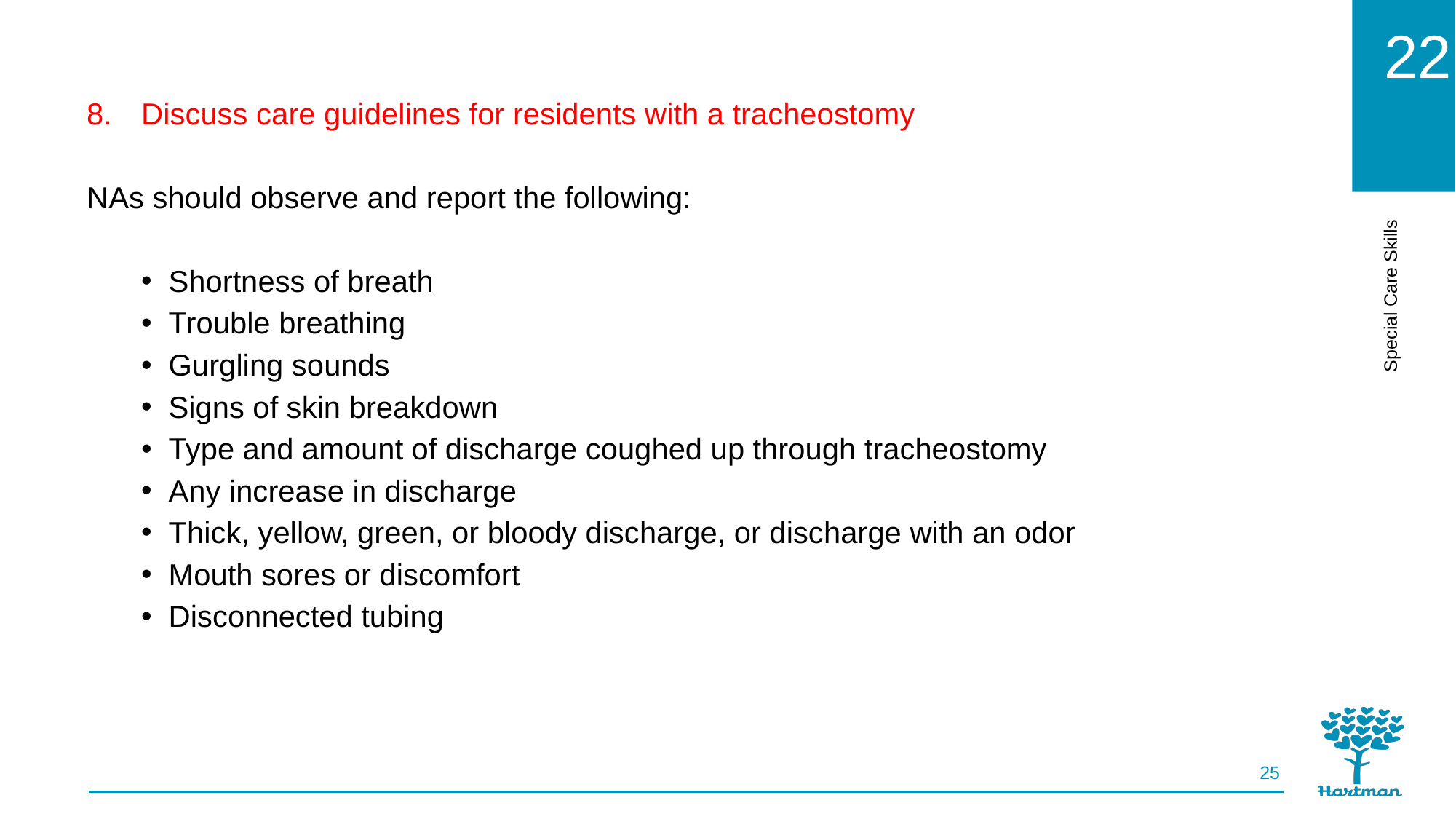

Discuss care guidelines for residents with a tracheostomy

NAs should observe and report the following:

Shortness of breath
Trouble breathing
Gurgling sounds
Signs of skin breakdown
Type and amount of discharge coughed up through tracheostomy
Any increase in discharge
Thick, yellow, green, or bloody discharge, or discharge with an odor
Mouth sores or discomfort
Disconnected tubing

25